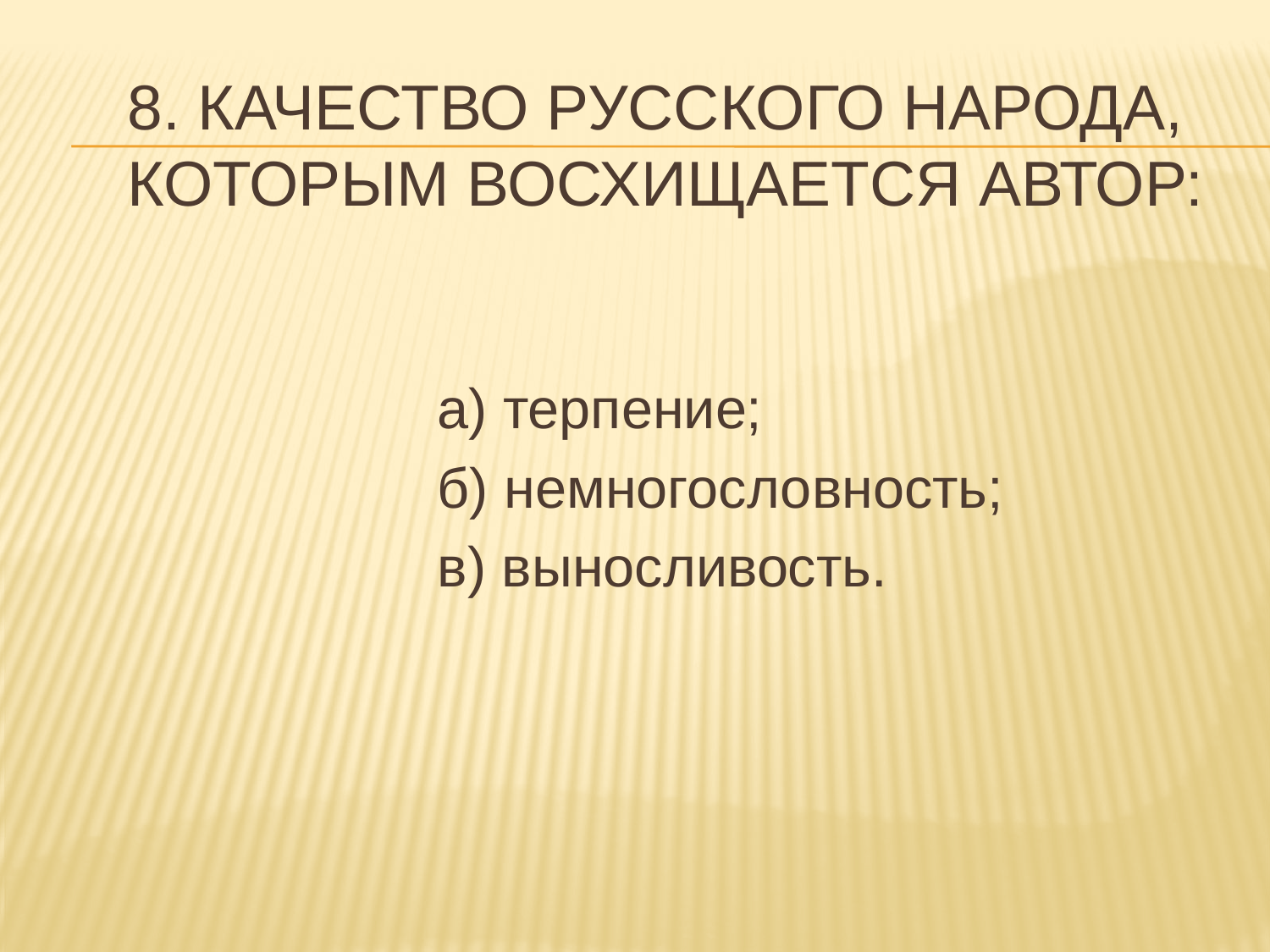

# 8. Качество русского народа, которым восхищается автор:
а) терпение;
б) немногословность;
в) выносливость.